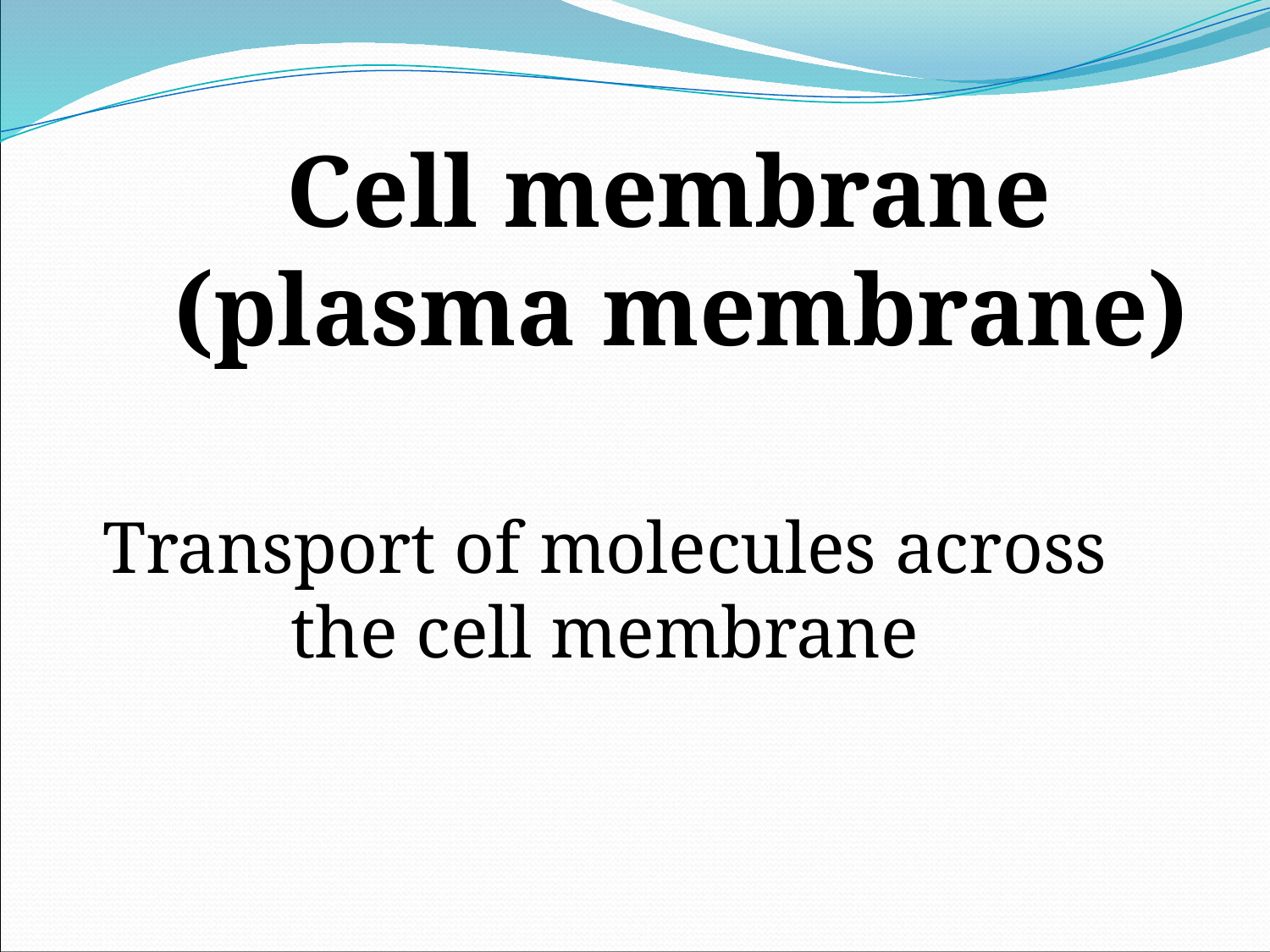

# Cell membrane (plasma membrane)
Transport of molecules across the cell membrane